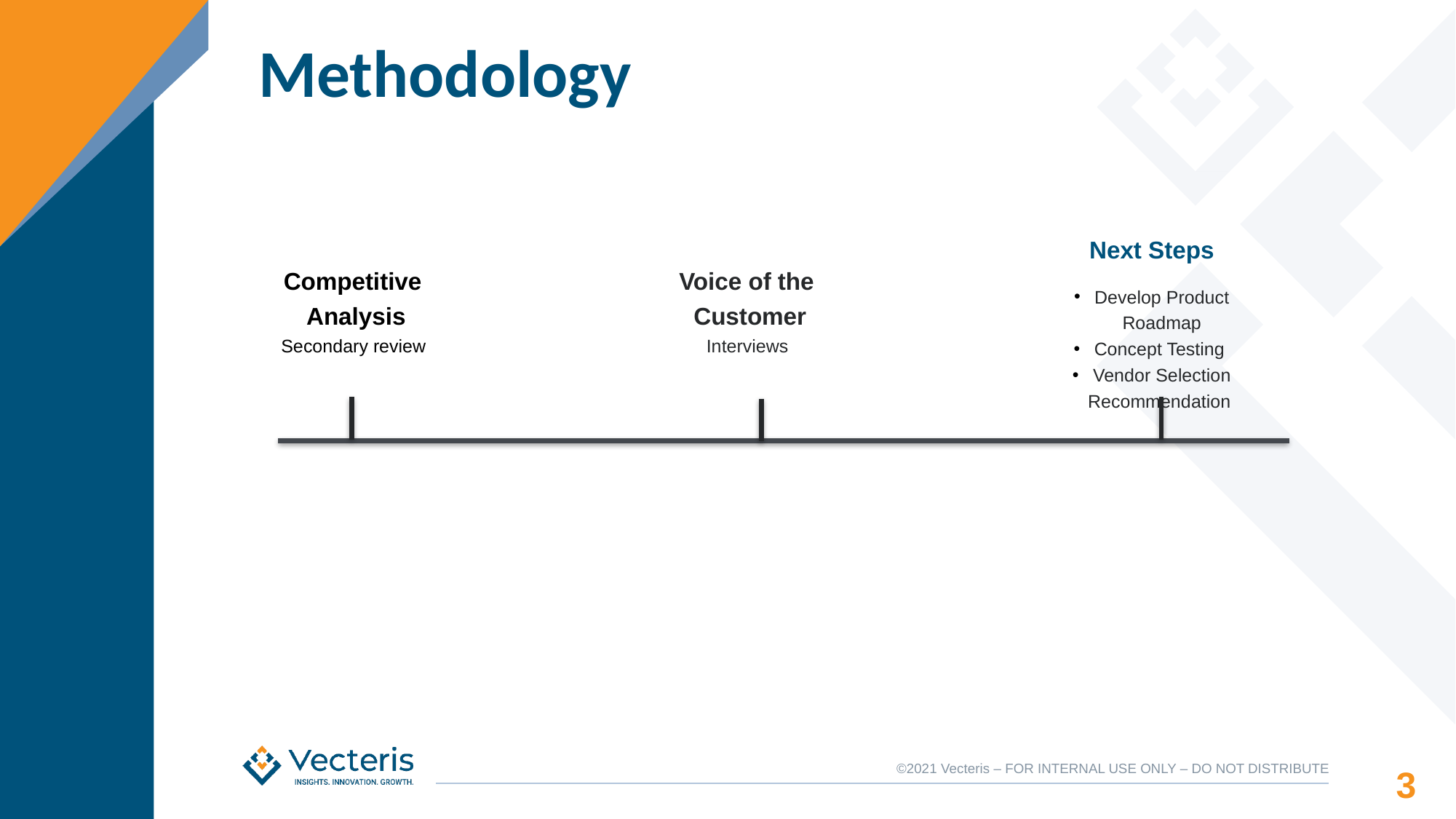

# Methodology
Next Steps

Develop Product Roadmap
Concept Testing
Vendor Selection Recommendation
Competitive
Analysis
Secondary review
Voice of the
Customer
Interviews
3
©2021 Vecteris – FOR INTERNAL USE ONLY – DO NOT DISTRIBUTE